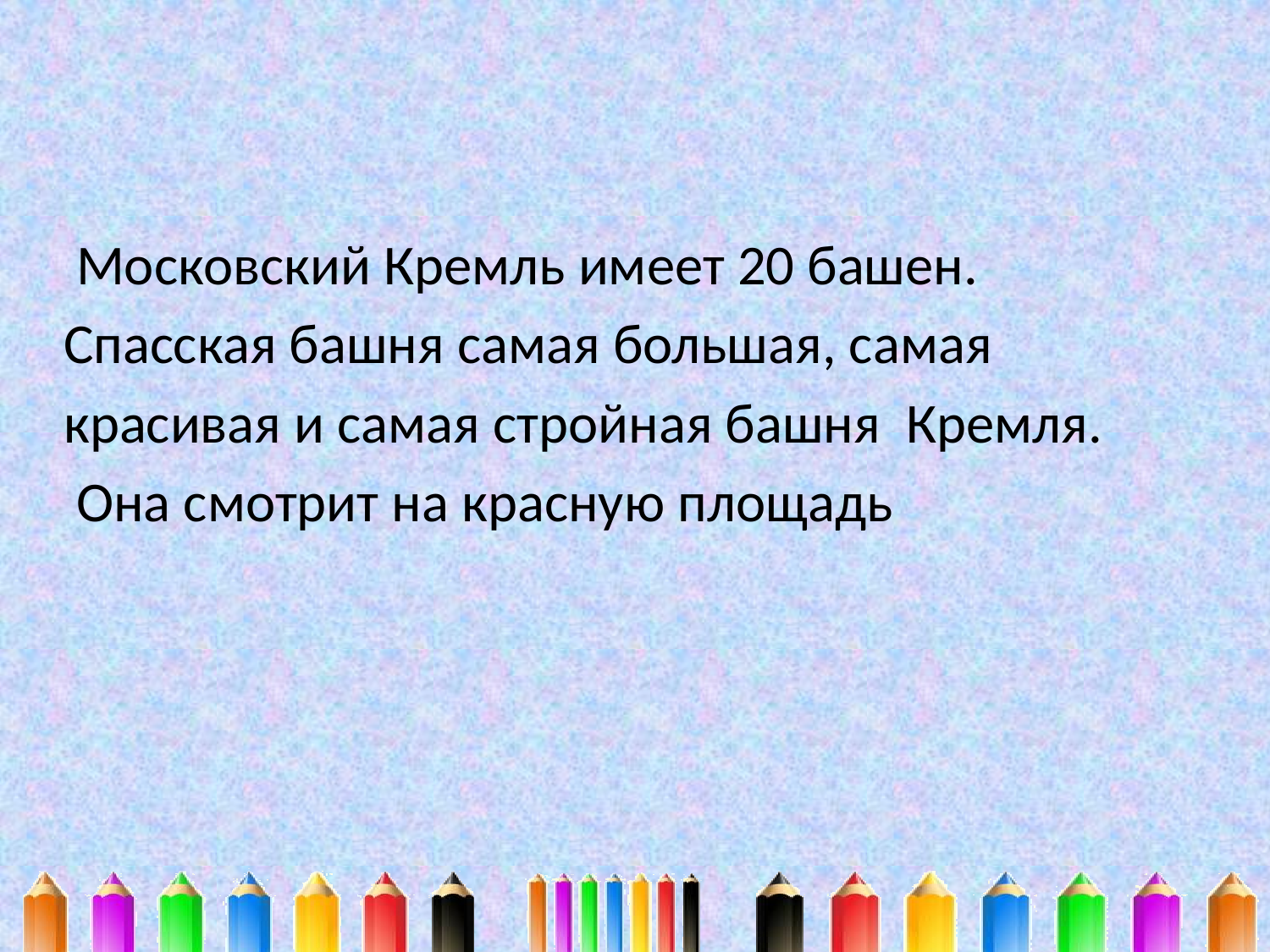

Московский Кремль имеет 20 башен.
    Спасская башня самая большая, самая
    красивая и самая стройная башня  Кремля.
     Она смотрит на красную площадь